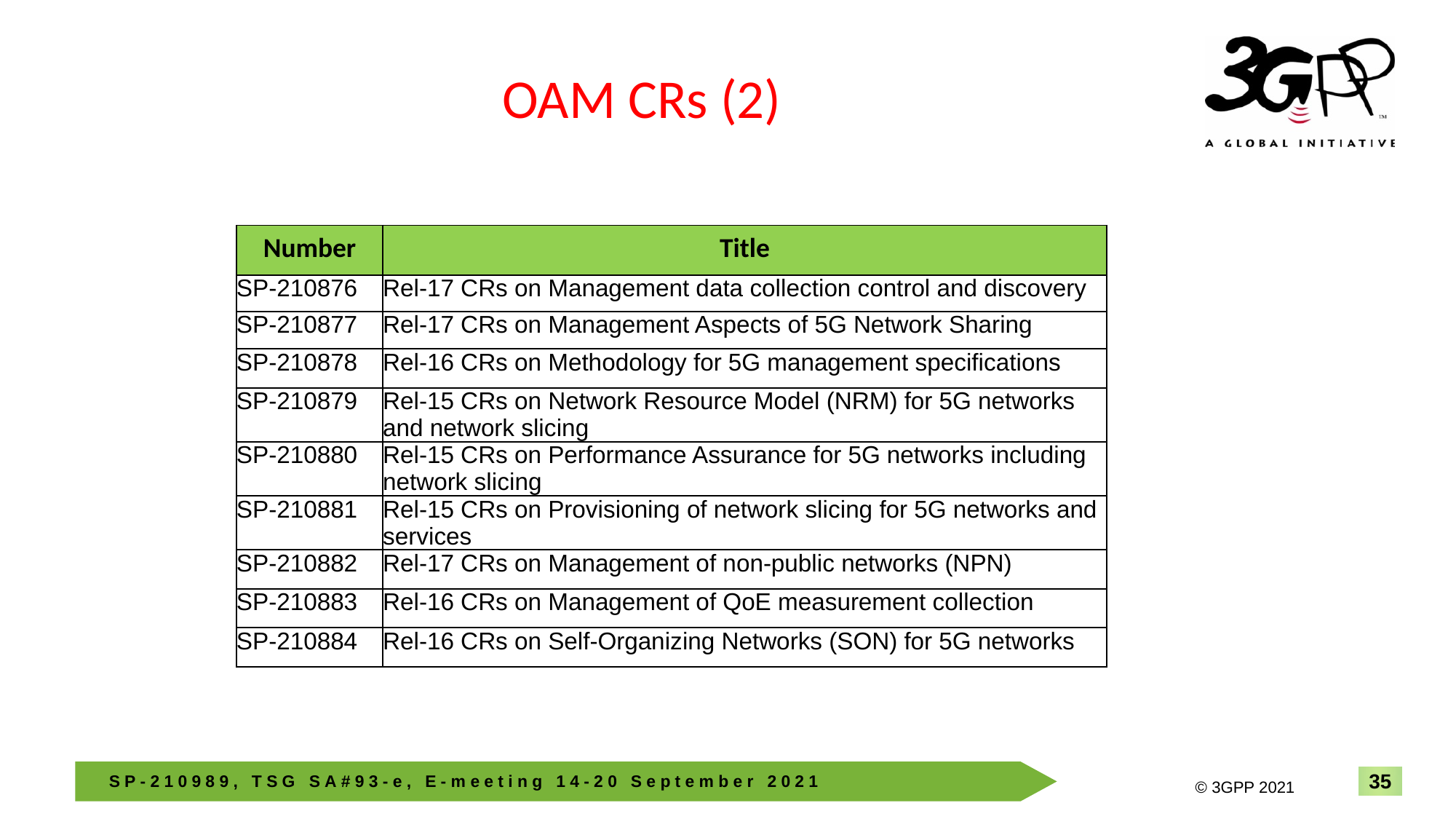

# OAM CRs (2)
| Number | Title |
| --- | --- |
| SP-210876 | Rel-17 CRs on Management data collection control and discovery |
| SP-210877 | Rel-17 CRs on Management Aspects of 5G Network Sharing |
| SP-210878 | Rel-16 CRs on Methodology for 5G management specifications |
| SP-210879 | Rel-15 CRs on Network Resource Model (NRM) for 5G networks and network slicing |
| SP-210880 | Rel-15 CRs on Performance Assurance for 5G networks including network slicing |
| SP-210881 | Rel-15 CRs on Provisioning of network slicing for 5G networks and services |
| SP-210882 | Rel-17 CRs on Management of non-public networks (NPN) |
| SP-210883 | Rel-16 CRs on Management of QoE measurement collection |
| SP-210884 | Rel-16 CRs on Self-Organizing Networks (SON) for 5G networks |